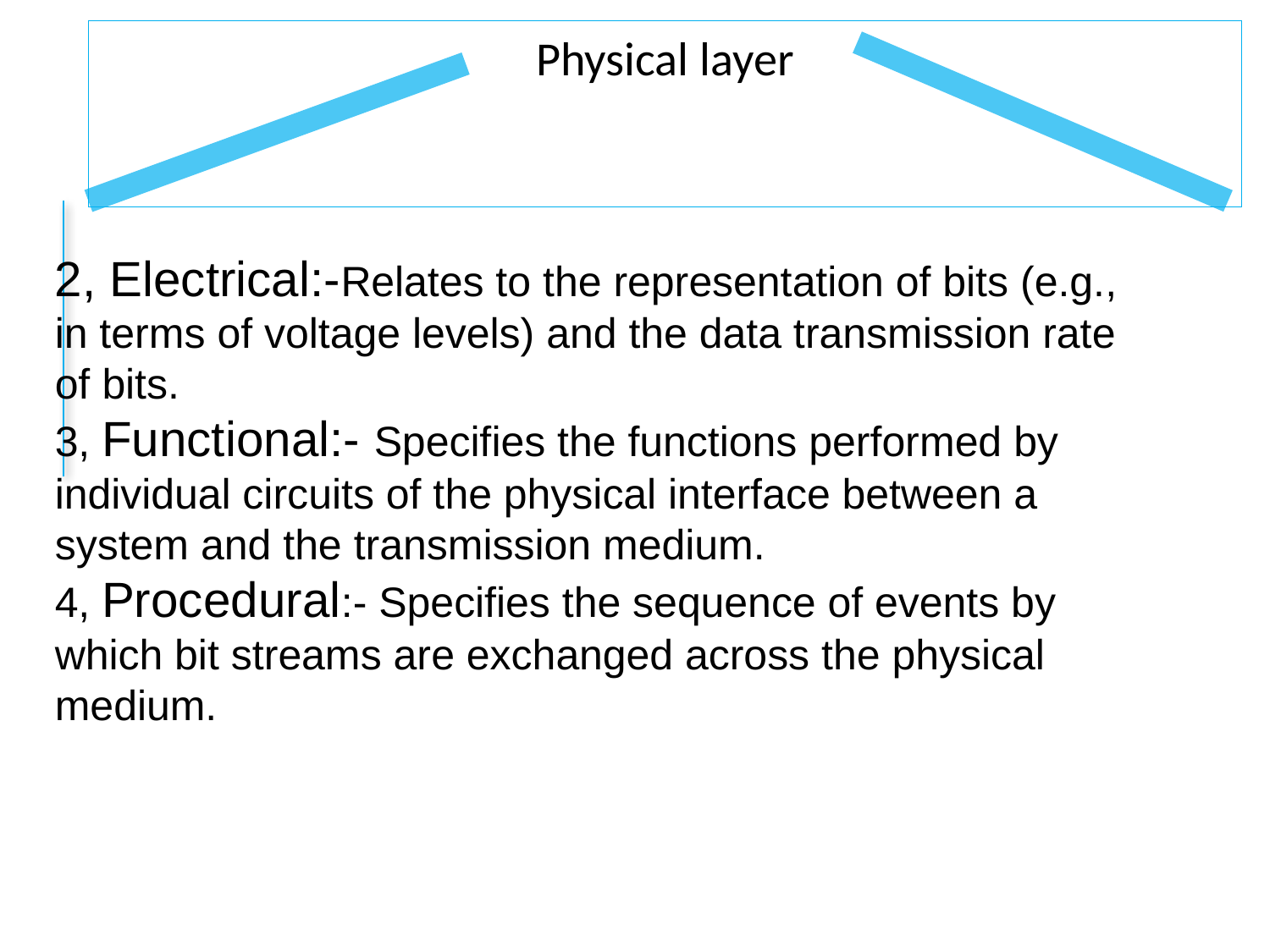

# Physical layer
2, Electrical:-Relates to the representation of bits (e.g., in terms of voltage levels) and the data transmission rate of bits.
3, Functional:- Specifies the functions performed by individual circuits of the physical interface between a system and the transmission medium.
4, Procedural:- Specifies the sequence of events by which bit streams are exchanged across the physical medium.